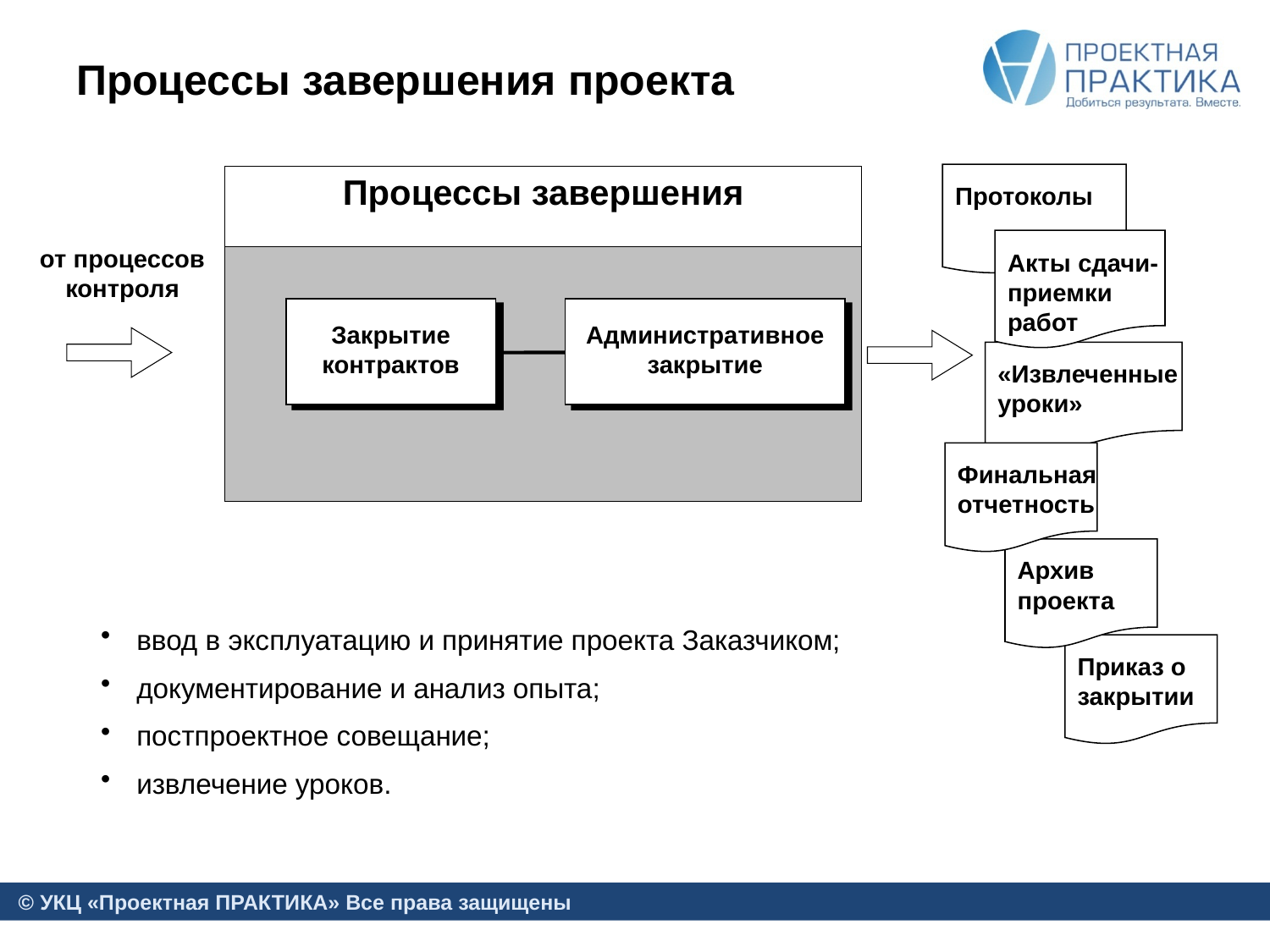

# Процессы завершения проекта

Процессы завершения

Закрытие контрактов

Административное закрытие

Протоколы

от процессов
контроля
Акты сдачи-приемки работ

«Извлеченные уроки»

Финальная отчетность

Архив проекта
ввод в эксплуатацию и принятие проекта Заказчиком;
документирование и анализ опыта;
постпроектное совещание;
извлечение уроков.

Приказ о закрытии